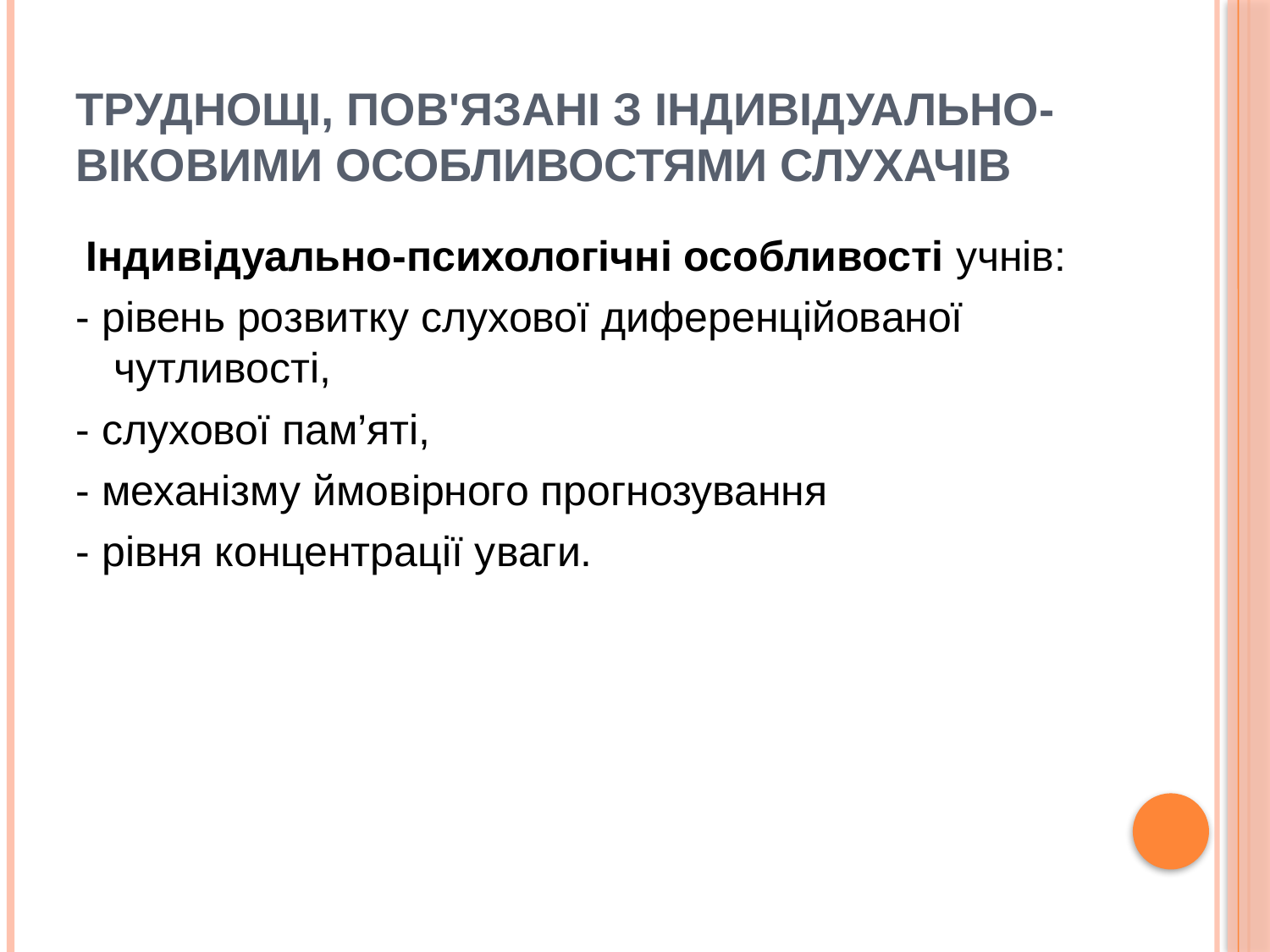

# Труднощі, пов'язані з індивідуально-віковими особливостями слухачів
Індивідуально-психологічні особливості учнів:
- рівень розвитку слухової диференційованої чутливості,
- слухової пам’яті,
- механізму ймовірного прогнозування
- рівня концентрації уваги.